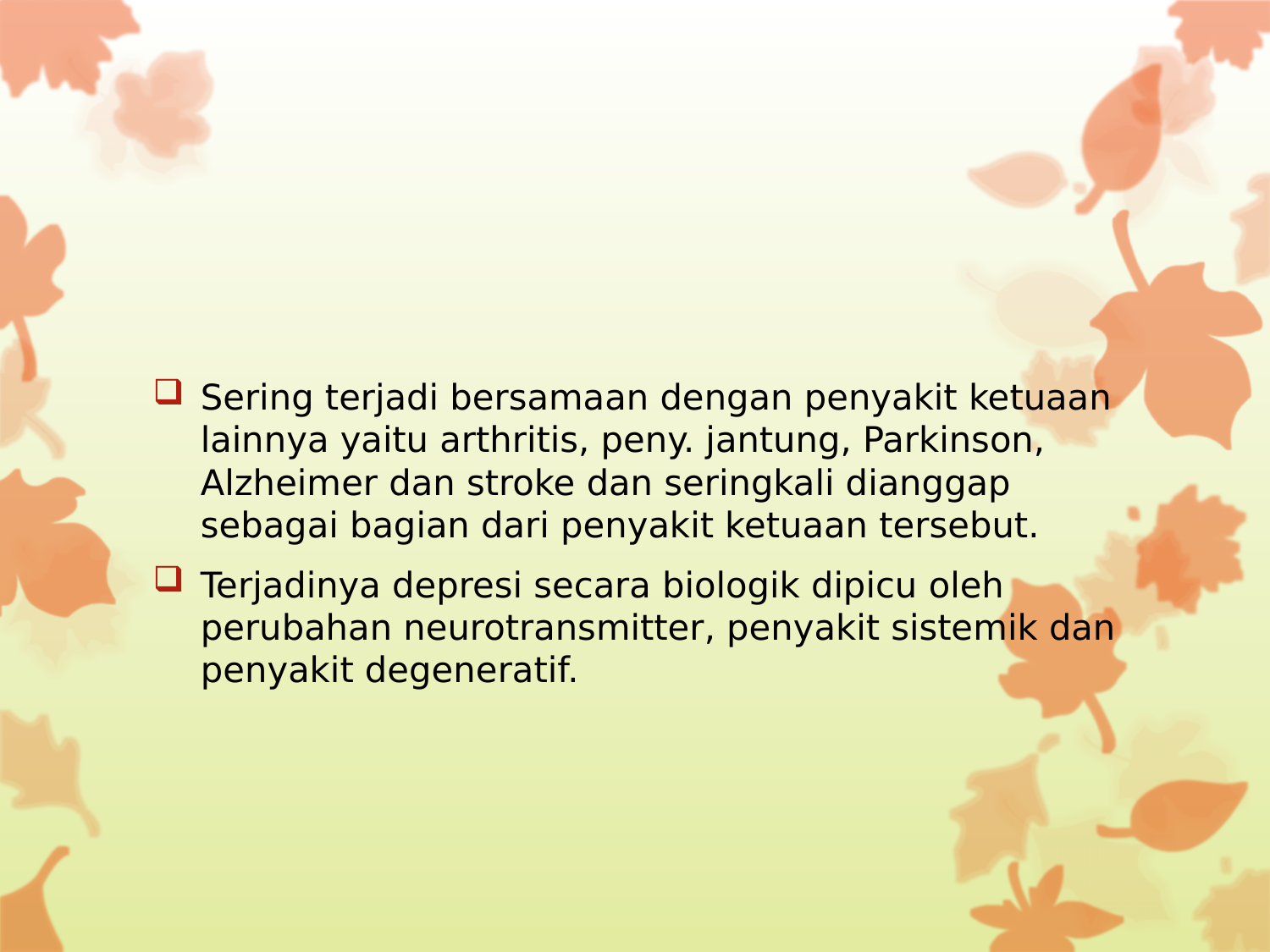

#
Sering terjadi bersamaan dengan penyakit ketuaan lainnya yaitu arthritis, peny. jantung, Parkinson, Alzheimer dan stroke dan seringkali dianggap sebagai bagian dari penyakit ketuaan tersebut.
Terjadinya depresi secara biologik dipicu oleh perubahan neurotransmitter, penyakit sistemik dan penyakit degeneratif.